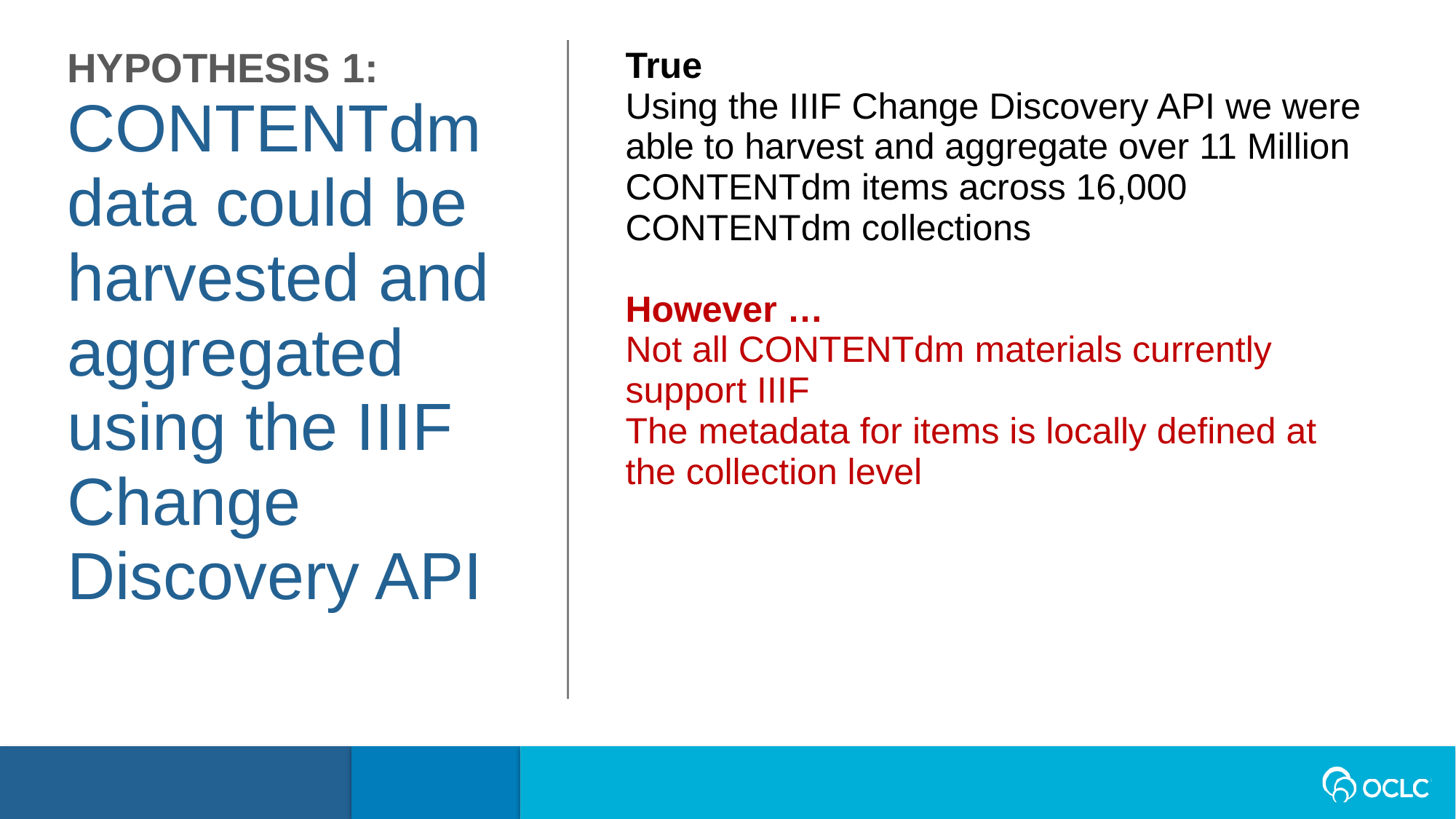

HYPOTHESIS 1:
CONTENTdm data could be harvested and aggregated using the IIIF Change Discovery API

True
Using the IIIF Change Discovery API we were able to harvest and aggregate over 11 Million CONTENTdm items across 16,000 CONTENTdm collections

However …
Not all CONTENTdm materials currently support IIIF
The metadata for items is locally defined at the collection level